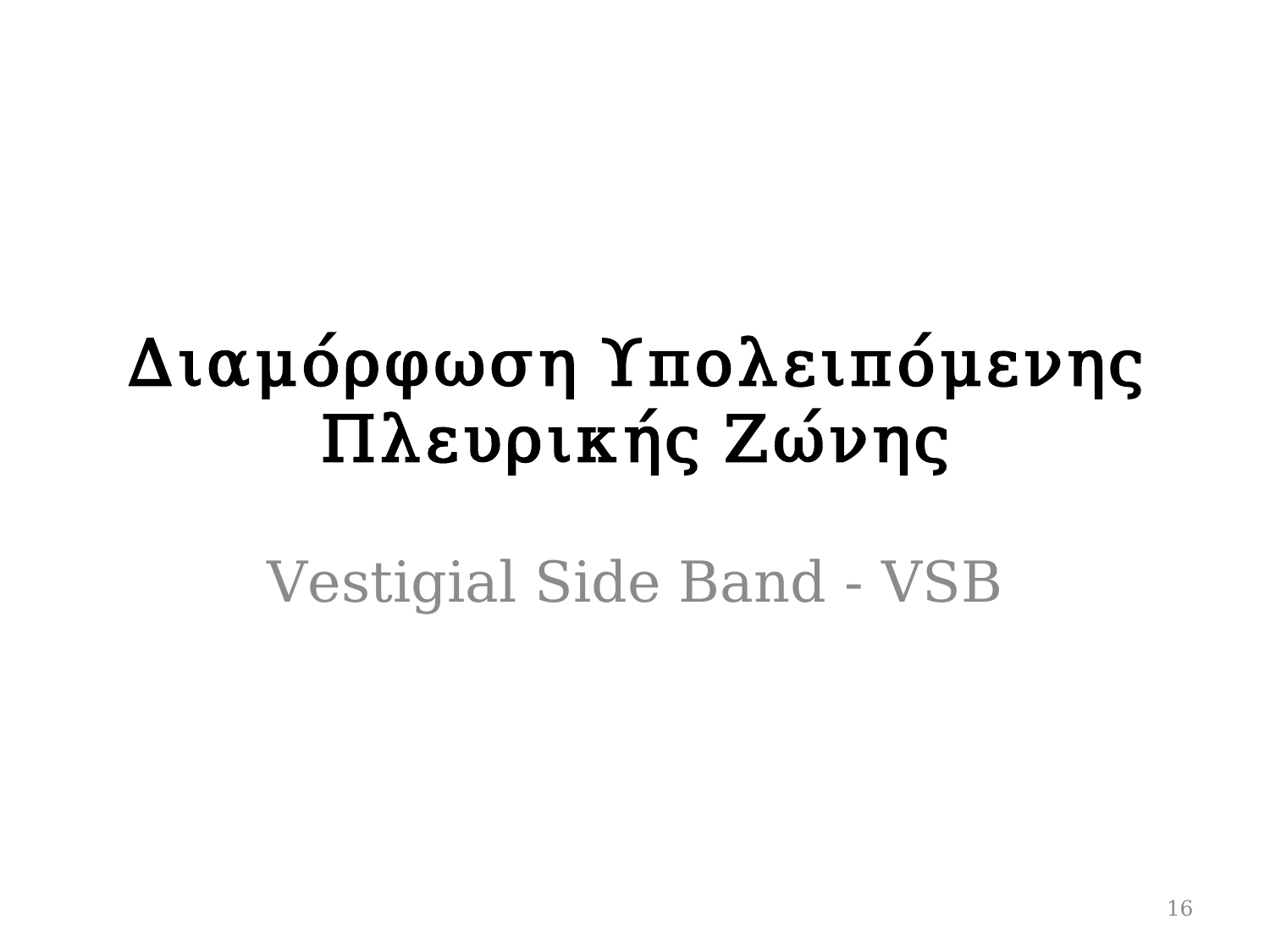

# Διαμόρφωση Υπολειπόμενης Πλευρικής Ζώνης
Vestigial Side Band - VSB
16